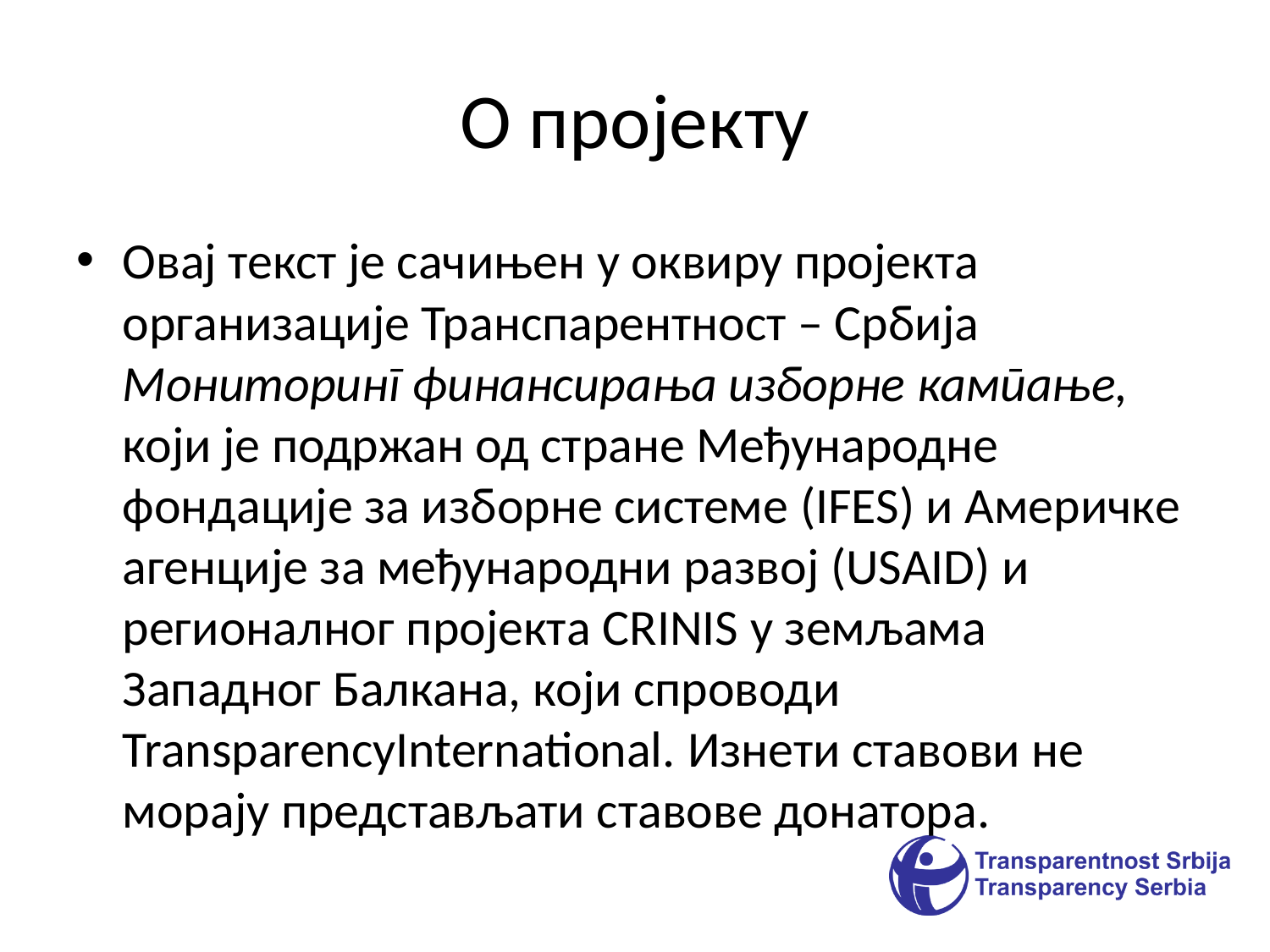

# О пројекту
Овај текст је сачињен у оквиру пројекта организације Транспарентност – Србија Мониторинг финансирања изборне кампање, који је подржан од стране Међународне фондације за изборне системе (IFES) и Америчке агенције за међународни развој (USAID) и регионалног пројекта CRINIS у земљама Западног Балкана, који спроводи TransparencyInternational. Изнети ставови не морају представљати ставове донатора.